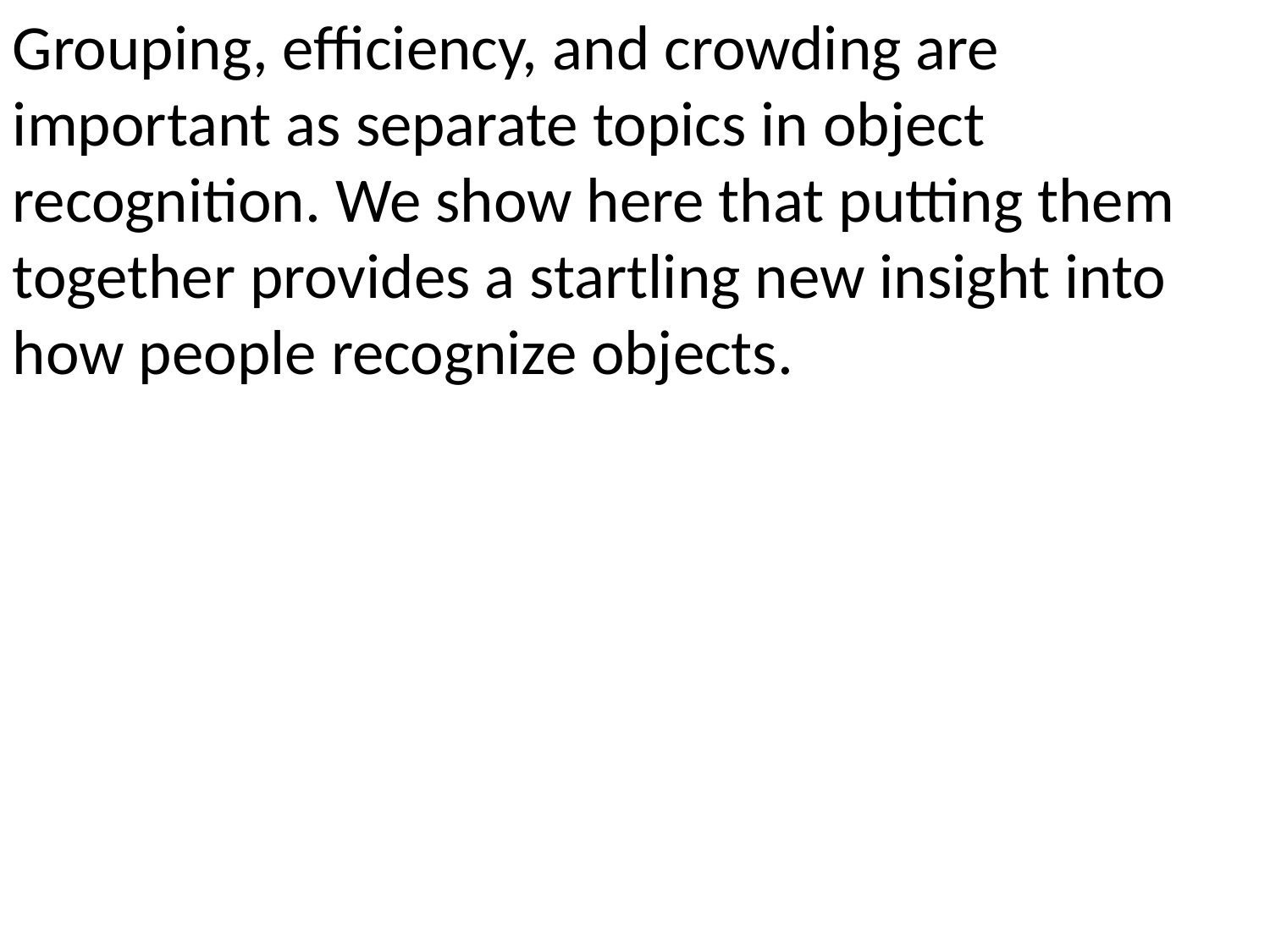

Grouping, efficiency, and crowding are important as separate topics in object recognition. We show here that putting them together provides a startling new insight into how people recognize objects.